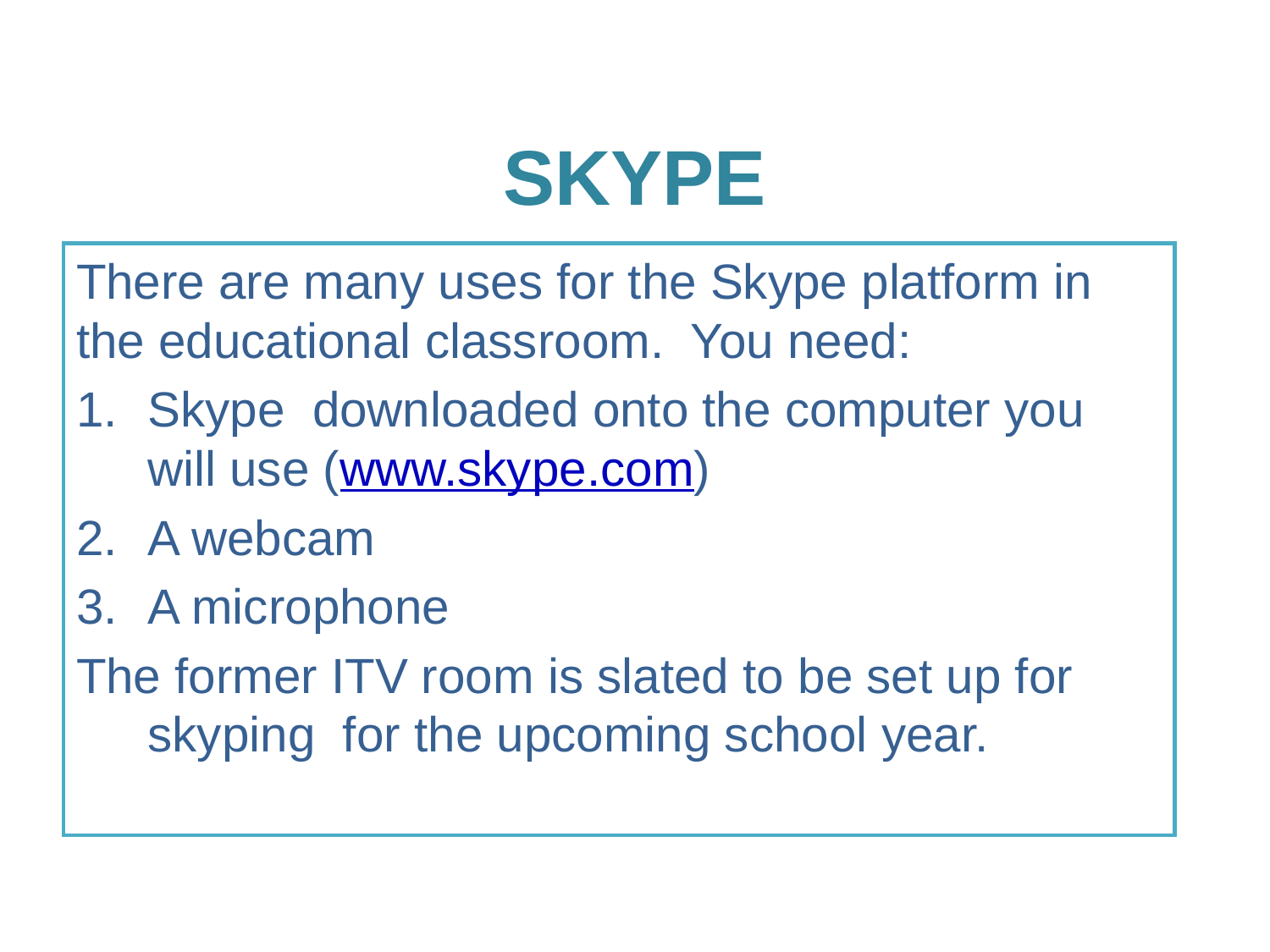

# SKYPE
There are many uses for the Skype platform in the educational classroom.  You need:
Skype  downloaded onto the computer you will use (www.skype.com)
A webcam
A microphone
The former ITV room is slated to be set up for skyping  for the upcoming school year.